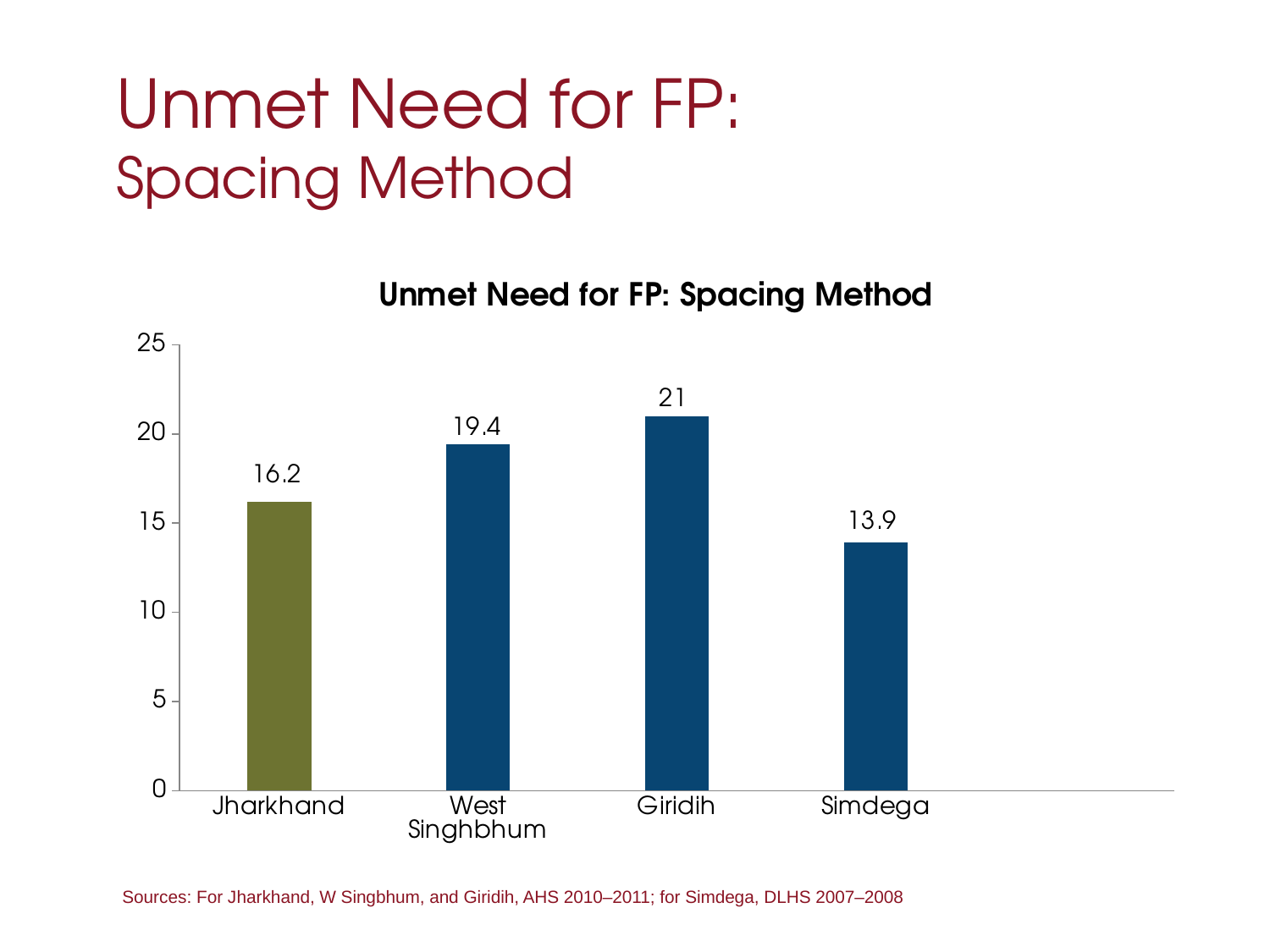

# Unmet Need for FP: Spacing Method

### Chart: Unmet Need for FP: Spacing Method

| Category |  |
|---|---|
| Jharkhand | 16.2 |
| West Singhbhum | 19.4 |
| Giridih | 21.0 |
| Simdega | 13.9 |
Sources: For Jharkhand, W Singbhum, and Giridih, AHS 2010–2011; for Simdega, DLHS 2007–2008